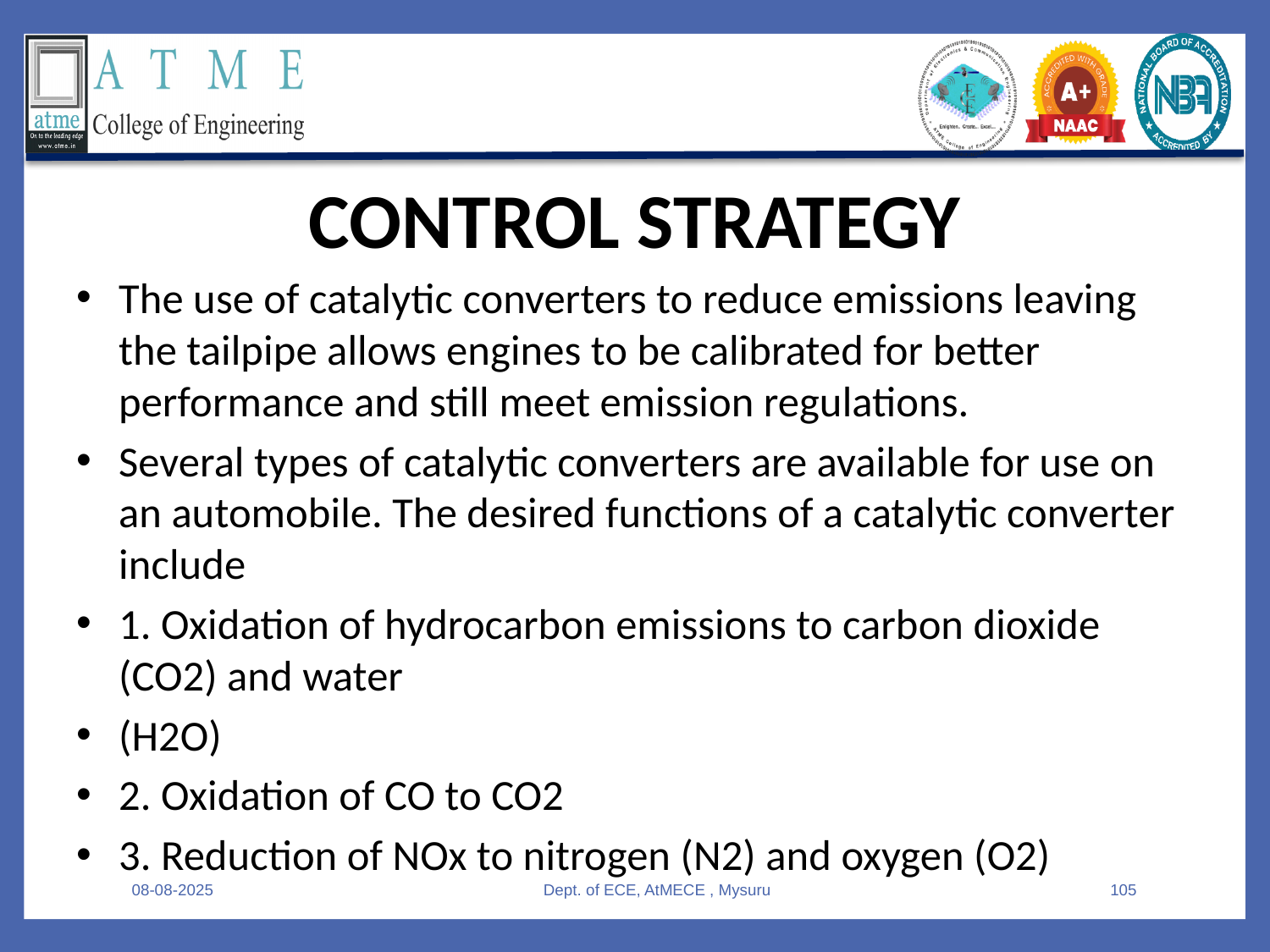

CONTROL STRATEGY
The use of catalytic converters to reduce emissions leaving the tailpipe allows engines to be calibrated for better performance and still meet emission regulations.
Several types of catalytic converters are available for use on an automobile. The desired functions of a catalytic converter include
1. Oxidation of hydrocarbon emissions to carbon dioxide (CO2) and water
(H2O)
2. Oxidation of CO to CO2
3. Reduction of NOx to nitrogen (N2) and oxygen (O2)

08-08-2025
Dept. of ECE, AtMECE , Mysuru
105